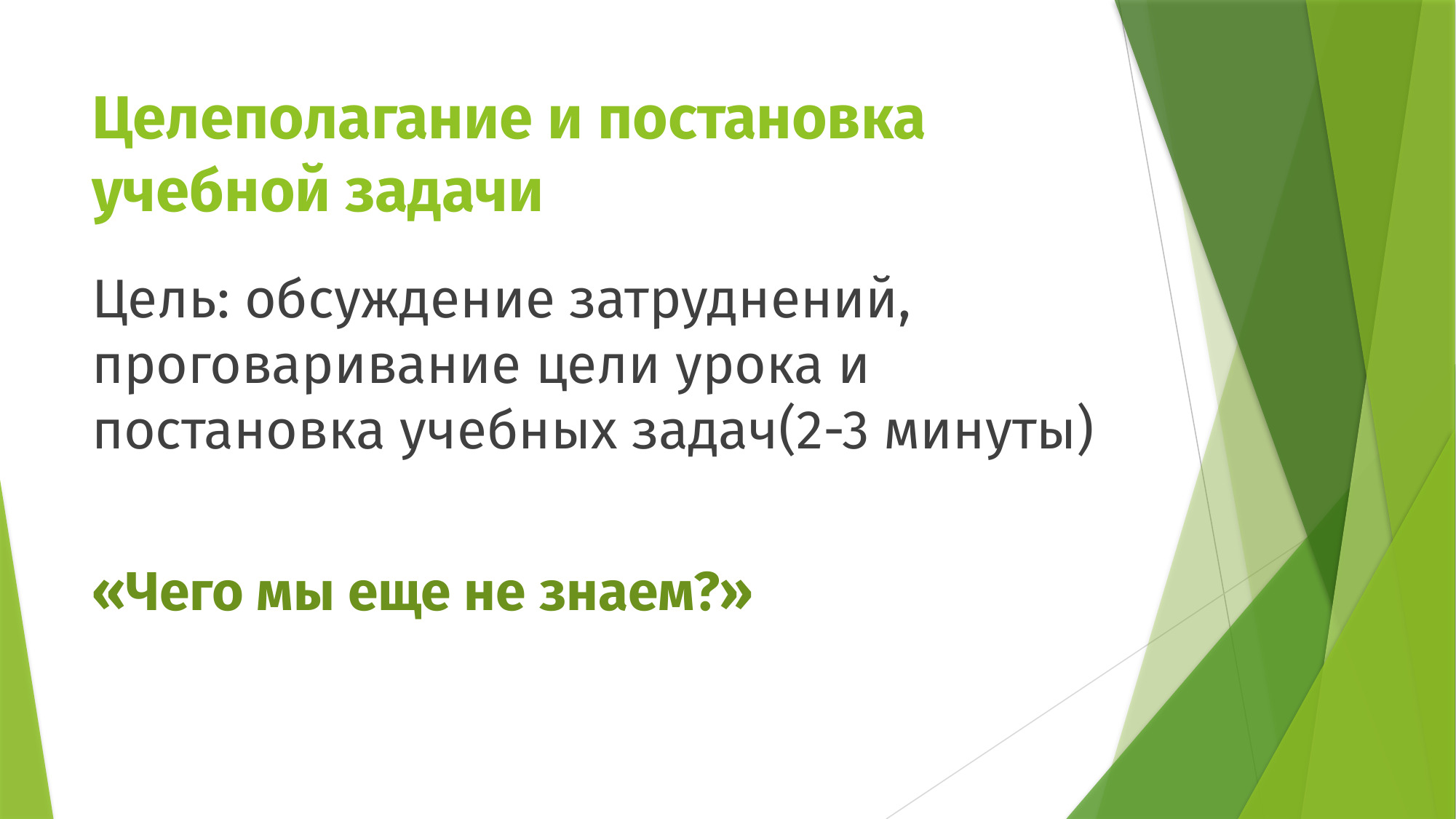

# Целеполагание и постановка учебной задачи
Цель: обсуждение затруднений, проговаривание цели урока и постановка учебных задач(2-3 минуты)

«Чего мы еще не знаем?»